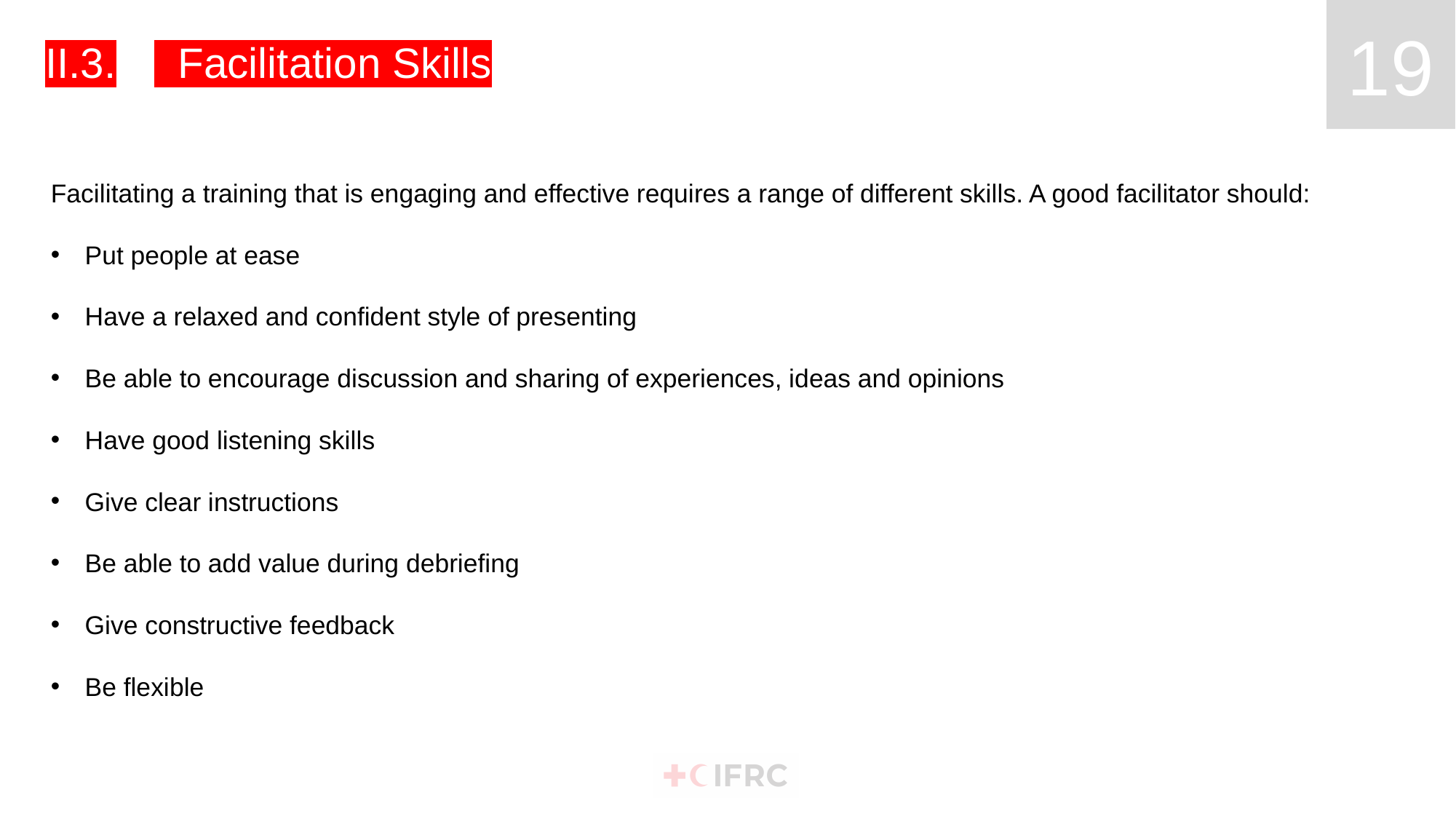

# II.3.	  Facilitation Skills
Facilitating a training that is engaging and effective requires a range of different skills. A good facilitator should:
Put people at ease
Have a relaxed and confident style of presenting
Be able to encourage discussion and sharing of experiences, ideas and opinions
Have good listening skills
Give clear instructions
Be able to add value during debriefing
Give constructive feedback
Be flexible